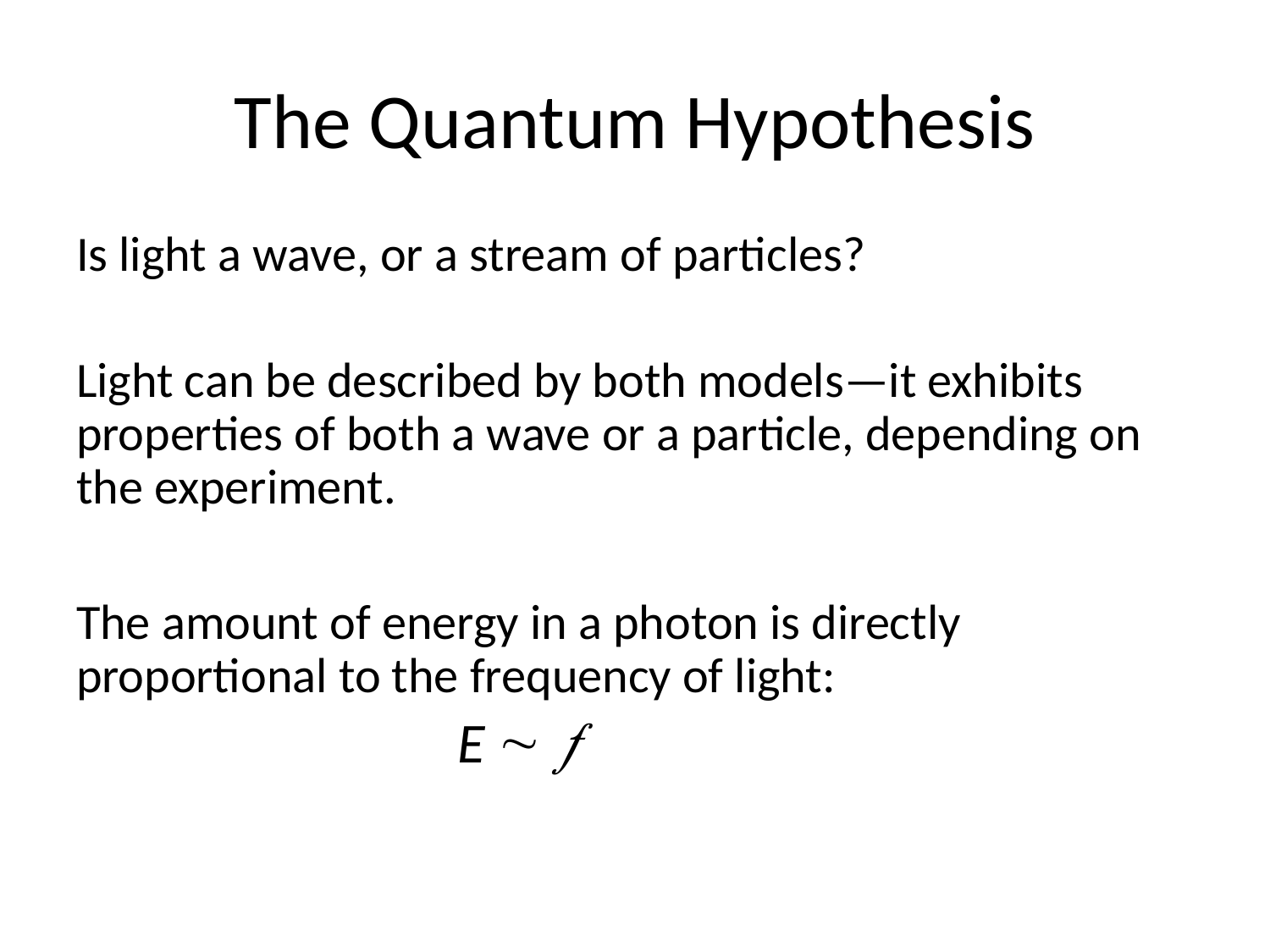

# The Quantum Hypothesis
Is light a wave, or a stream of particles?

Light can be described by both models—it exhibits properties of both a wave or a particle, depending on the experiment.

The amount of energy in a photon is directly proportional to the frequency of light:
			E ∼ ƒ